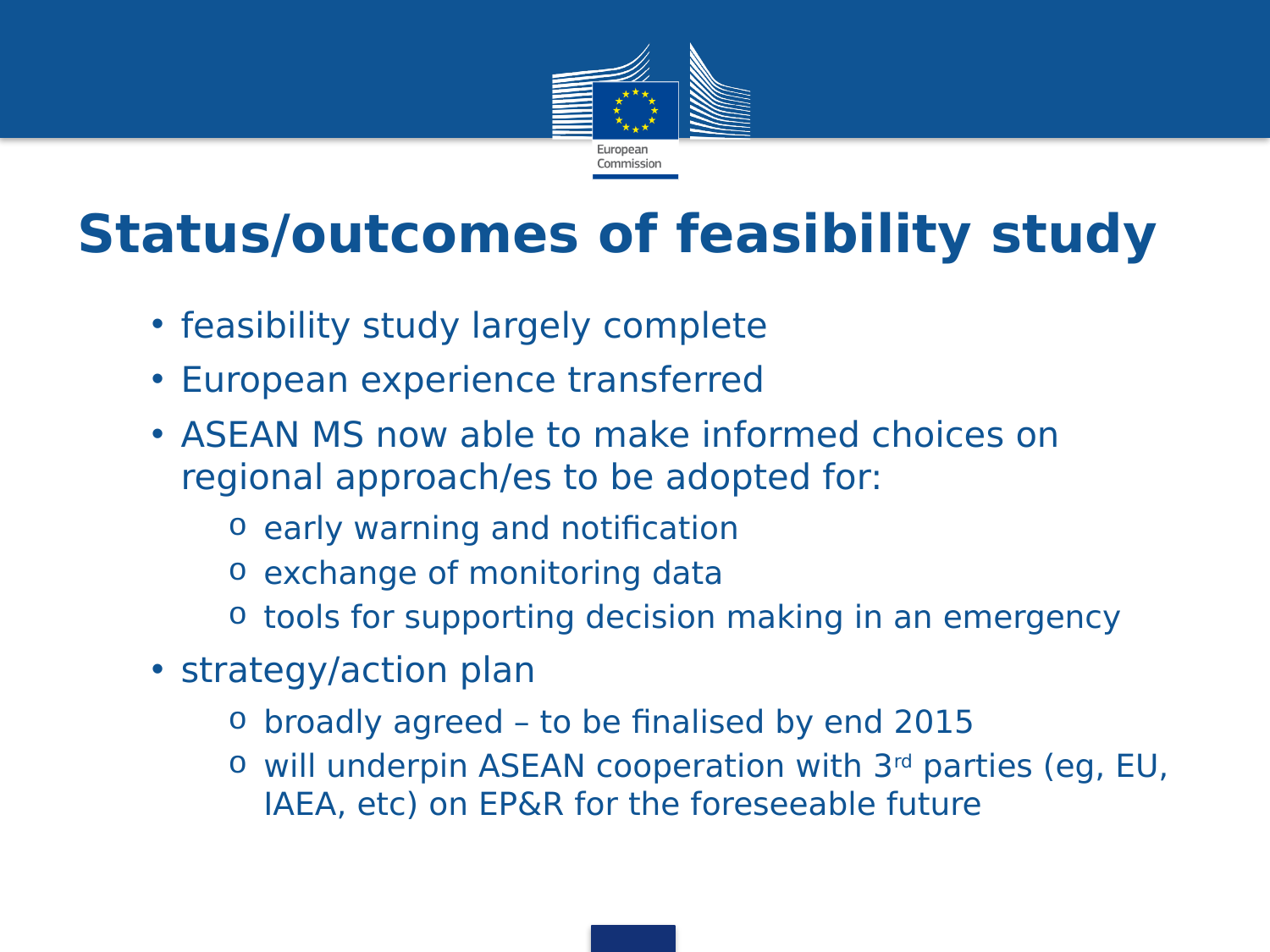

# Status/outcomes of feasibility study
feasibility study largely complete
European experience transferred
ASEAN MS now able to make informed choices on regional approach/es to be adopted for:
early warning and notification
exchange of monitoring data
tools for supporting decision making in an emergency
strategy/action plan
broadly agreed – to be finalised by end 2015
will underpin ASEAN cooperation with 3rd parties (eg, EU, IAEA, etc) on EP&R for the foreseeable future